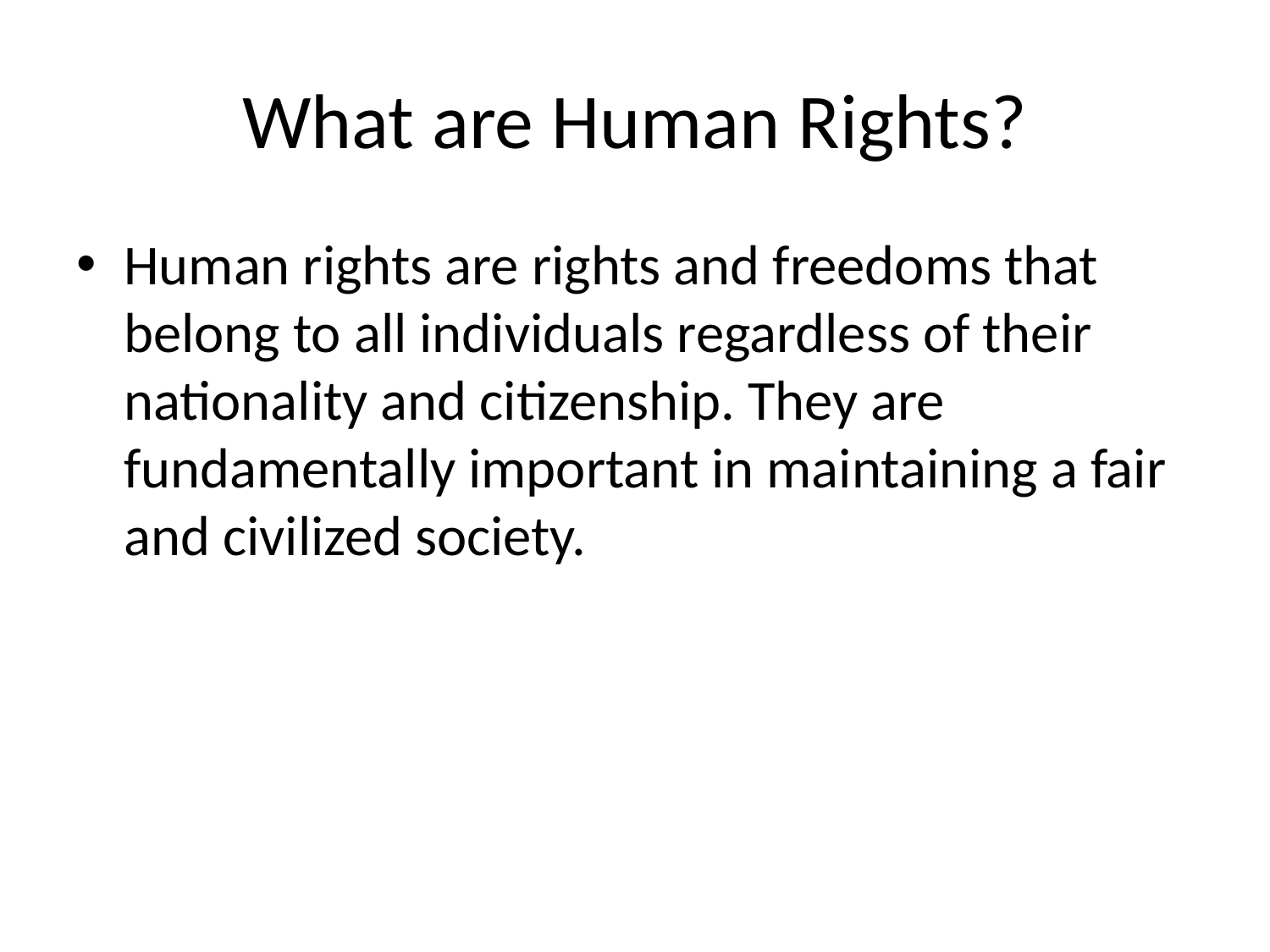

# What are Human Rights?
Human rights are rights and freedoms that belong to all individuals regardless of their nationality and citizenship. They are fundamentally important in maintaining a fair and civilized society.